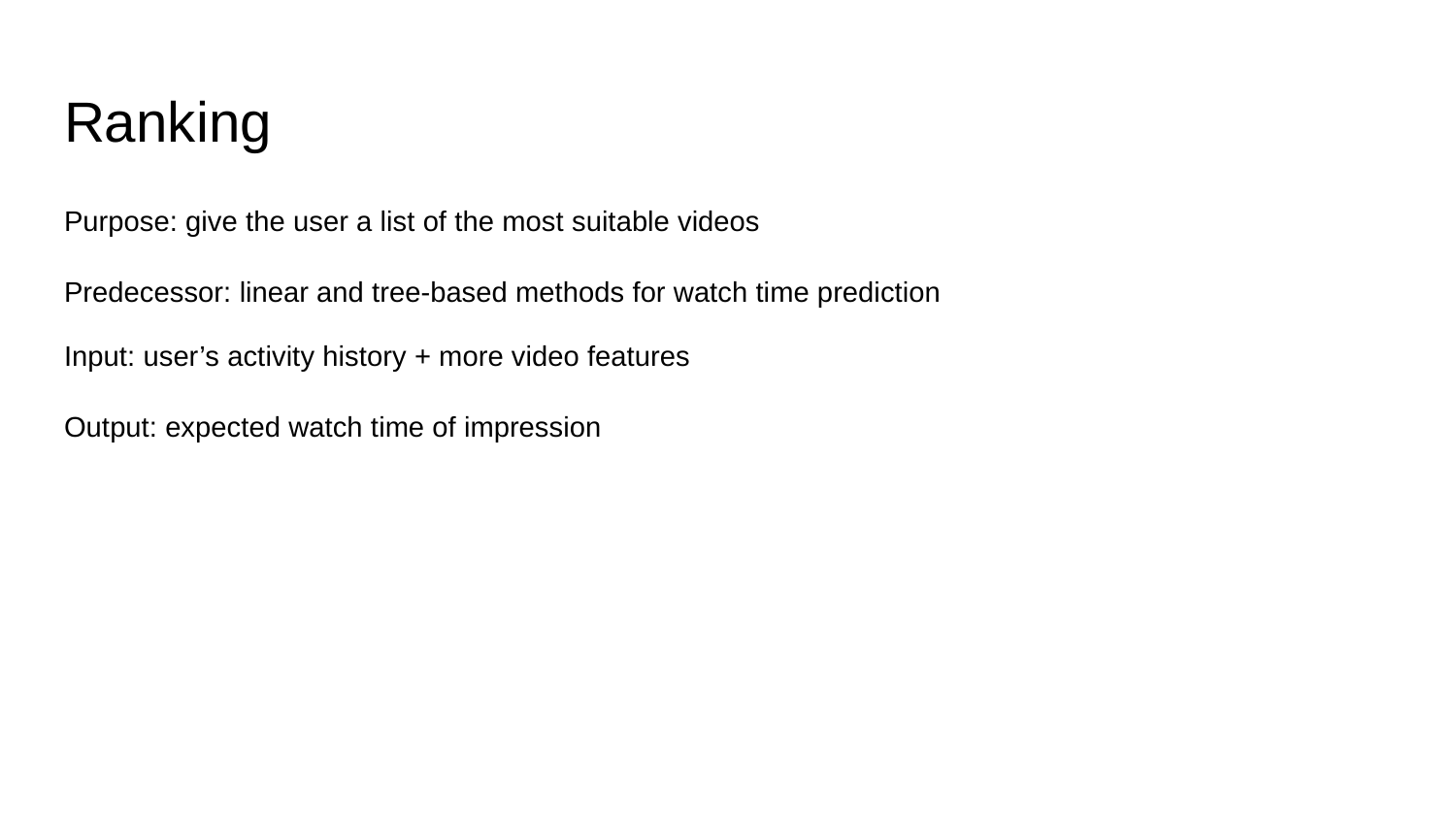

# Ranking
Purpose: give the user a list of the most suitable videos
Predecessor: linear and tree-based methods for watch time prediction
Input: user’s activity history + more video features
Output: expected watch time of impression